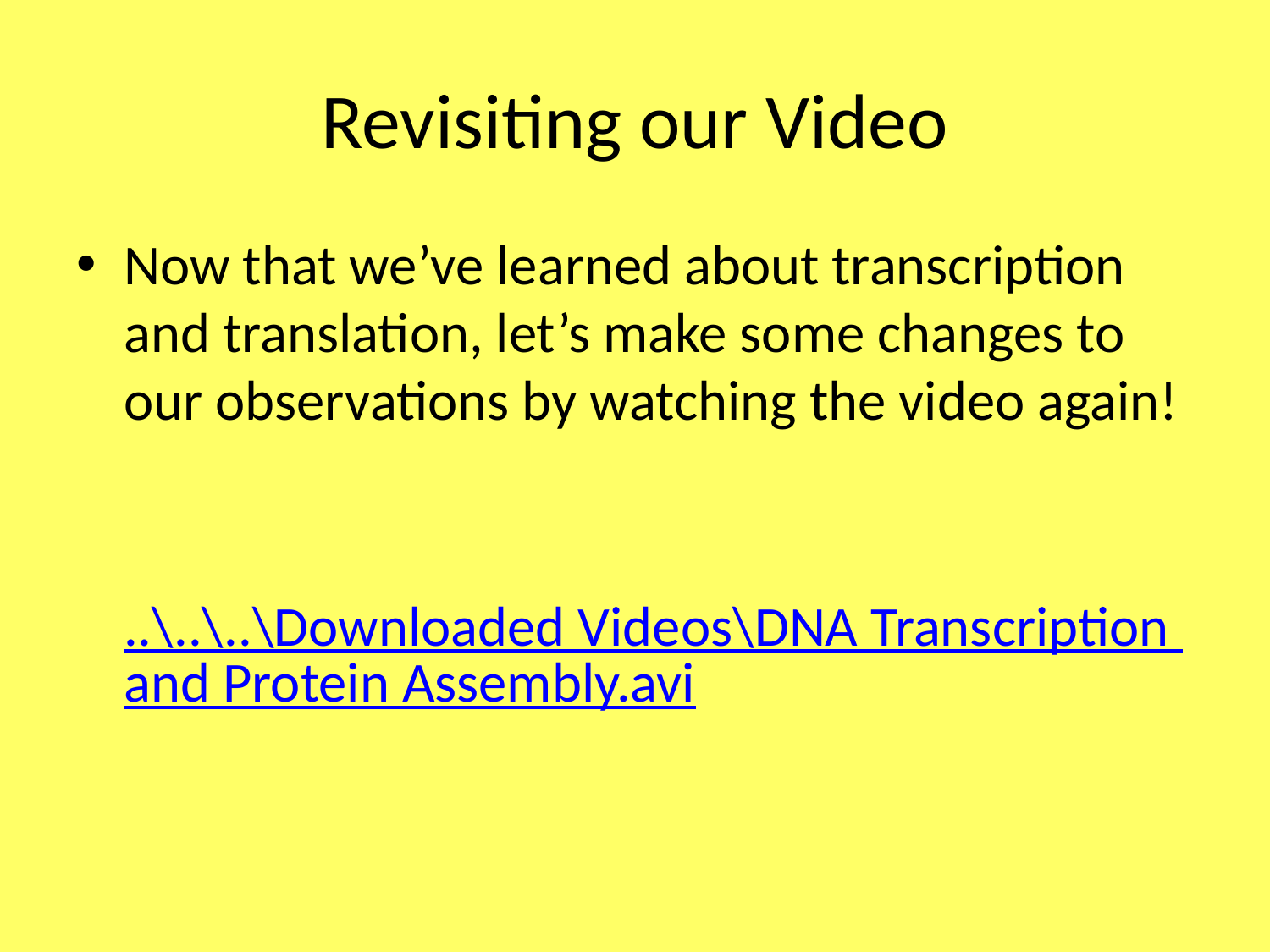

# Revisiting our Video
Now that we’ve learned about transcription and translation, let’s make some changes to our observations by watching the video again!

	..\..\..\Downloaded Videos\DNA Transcription and Protein Assembly.avi